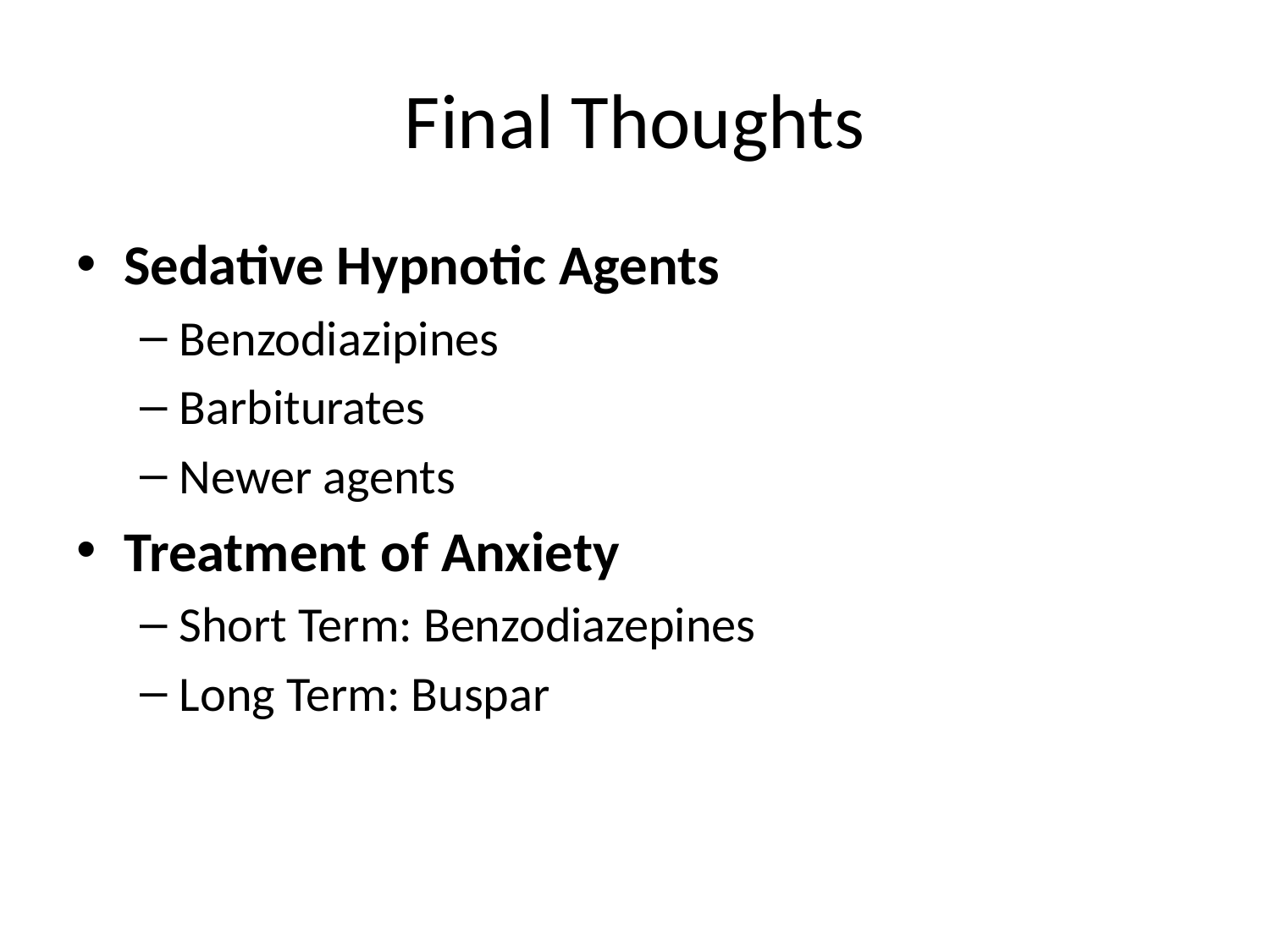

# Final Thoughts
Sedative Hypnotic Agents
Benzodiazipines
Barbiturates
Newer agents
Treatment of Anxiety
Short Term: Benzodiazepines
Long Term: Buspar